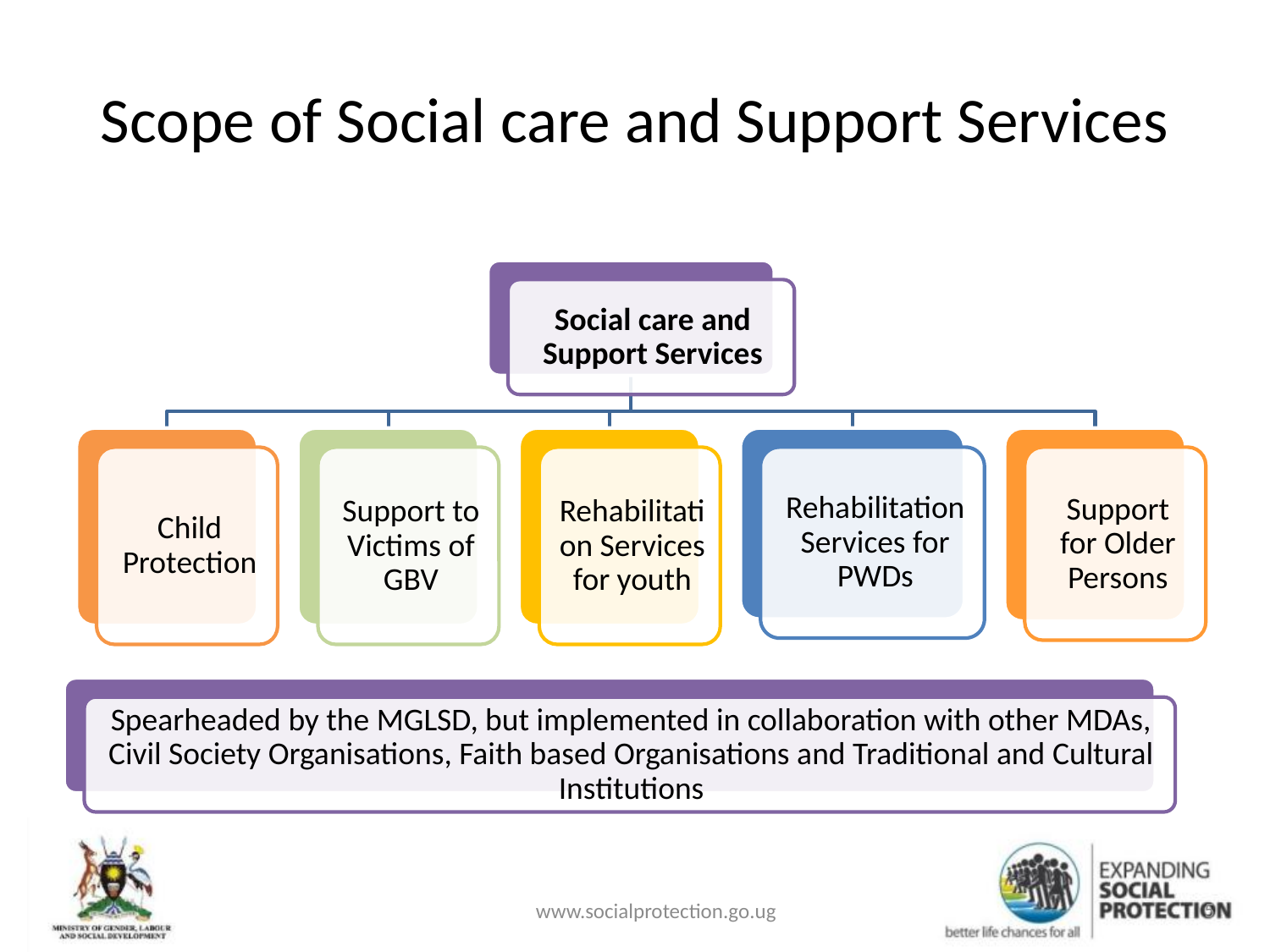

# Scope of Social care and Support Services
Social care and Support Services
Child Protection
Support to Victims of GBV
Rehabilitation Services for youth
Spearheaded by the MGLSD, but implemented in collaboration with other MDAs, Civil Society Organisations, Faith based Organisations and Traditional and Cultural Institutions
Rehabilitation Services for PWDs
Support for Older Persons